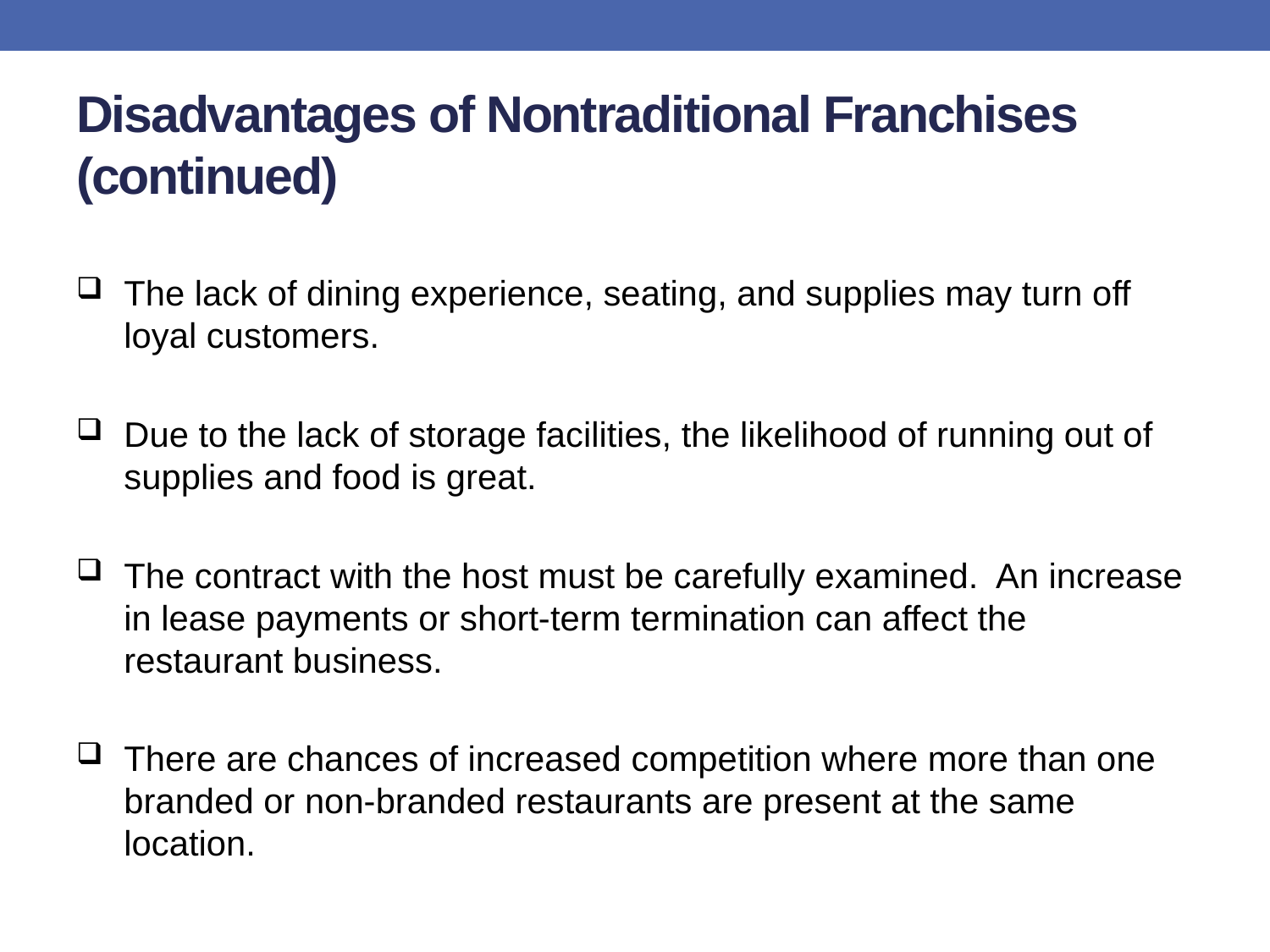

# Disadvantages of Nontraditional Franchises (continued)
The lack of dining experience, seating, and supplies may turn off loyal customers.

Due to the lack of storage facilities, the likelihood of running out of supplies and food is great.

The contract with the host must be carefully examined.  An increase in lease payments or short-term termination can affect the restaurant business.

There are chances of increased competition where more than one branded or non-branded restaurants are present at the same location.